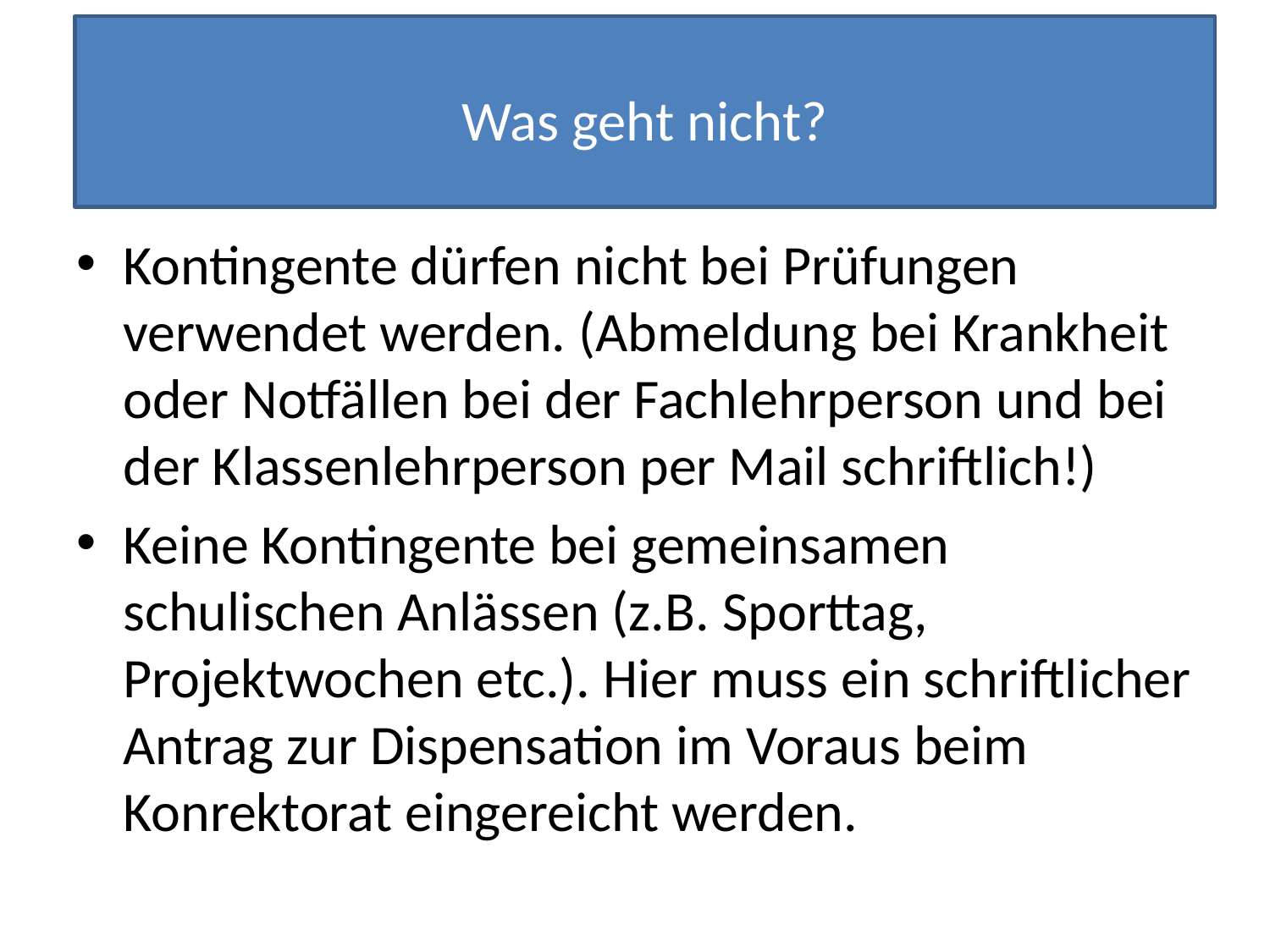

Was geht nicht?

# Was geht nicht?
Kontingente dürfen nicht bei Prüfungen verwendet werden. (Abmeldung bei Krankheit oder Notfällen bei der Fachlehrperson und bei der Klassenlehrperson per Mail schriftlich!)
Keine Kontingente bei gemeinsamen schulischen Anlässen (z.B. Sporttag, Projektwochen etc.). Hier muss ein schriftlicher Antrag zur Dispensation im Voraus beim Konrektorat eingereicht werden.